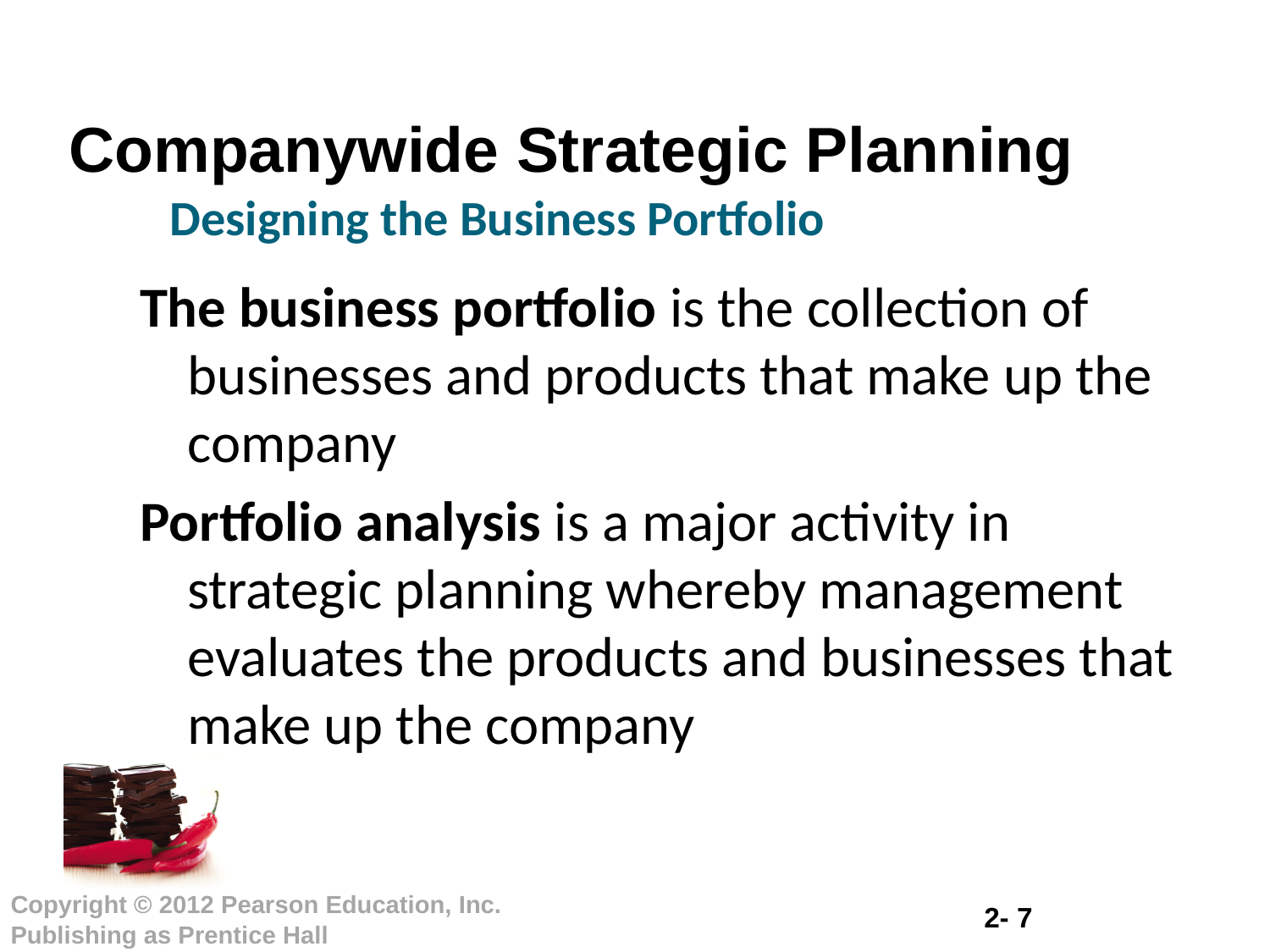

Companywide Strategic Planning
Designing the Business Portfolio

The business portfolio is the collection of businesses and products that make up the company
Portfolio analysis is a major activity in strategic planning whereby management evaluates the products and businesses that make up the company